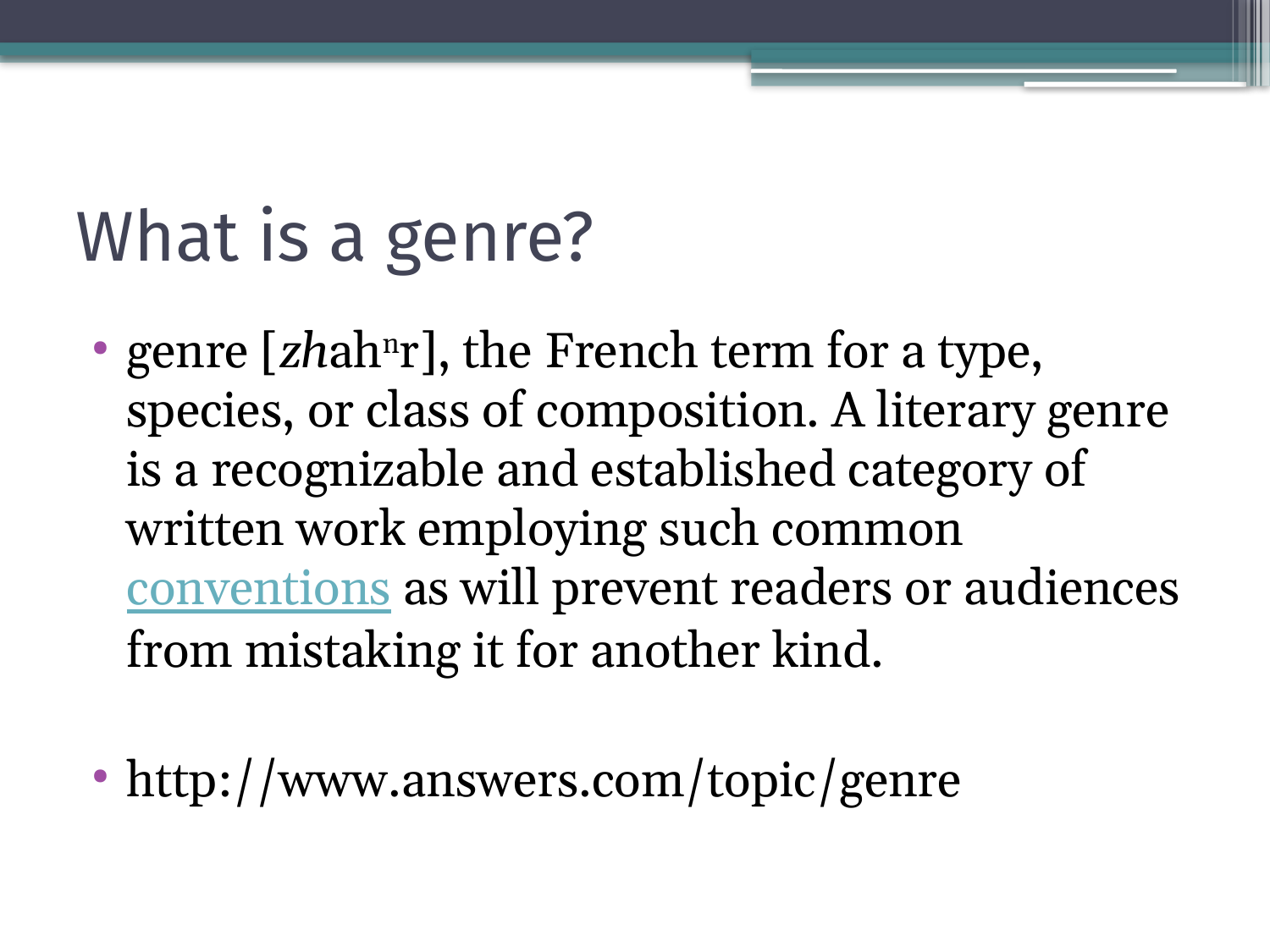

# What is a genre?
genre [zhahnr], the French term for a type, species, or class of composition. A literary genre is a recognizable and established category of written work employing such common conventions as will prevent readers or audiences from mistaking it for another kind.

http://www.answers.com/topic/genre